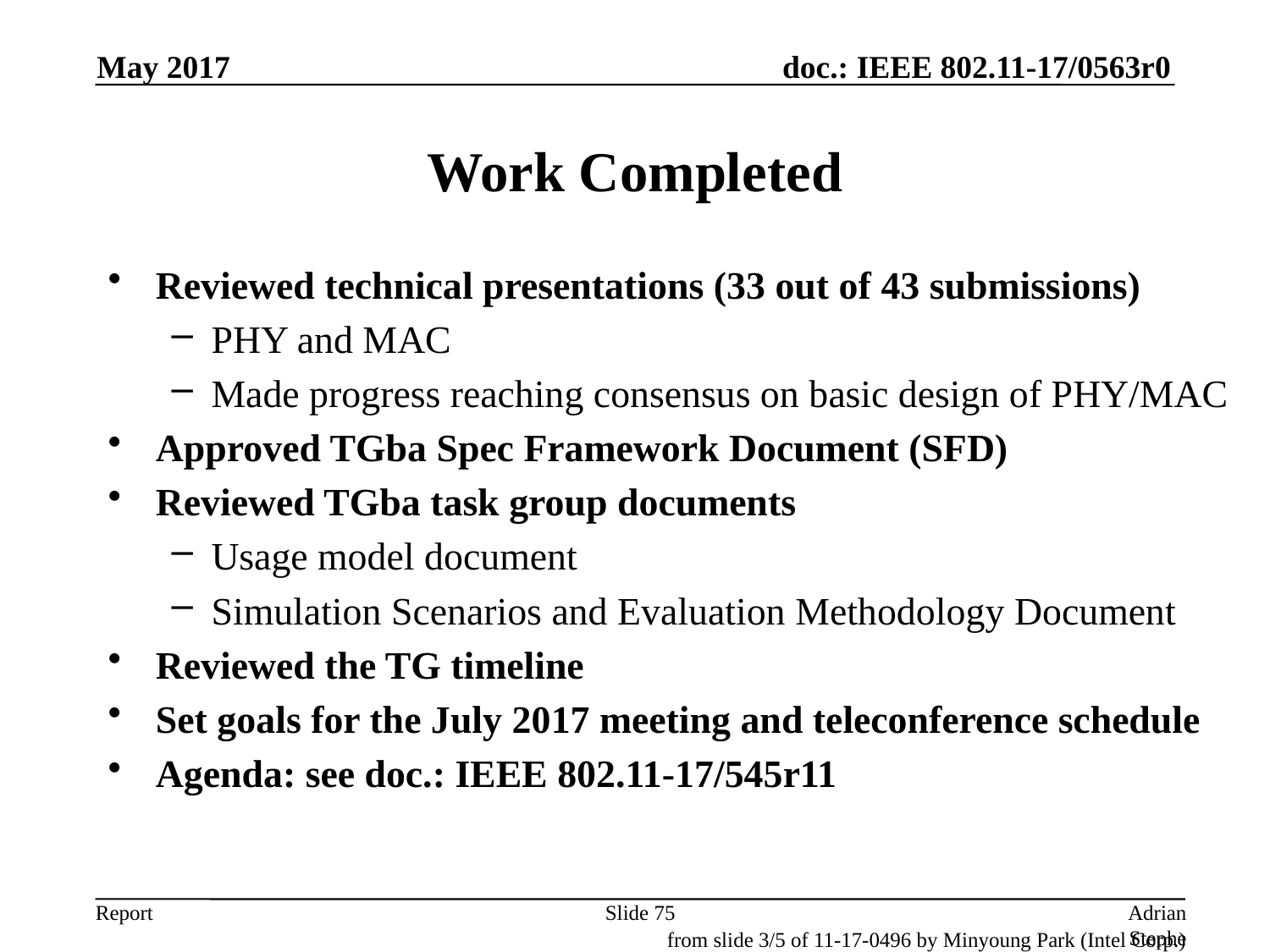

May 2017
# Work Completed
Reviewed technical presentations (33 out of 43 submissions)
PHY and MAC
Made progress reaching consensus on basic design of PHY/MAC
Approved TGba Spec Framework Document (SFD)
Reviewed TGba task group documents
Usage model document
Simulation Scenarios and Evaluation Methodology Document
Reviewed the TG timeline
Set goals for the July 2017 meeting and teleconference schedule
Agenda: see doc.: IEEE 802.11-17/545r11

Slide 75
Adrian Stephens, Intel Corporation
from slide 3/5 of 11-17-0496 by Minyoung Park (Intel Corp.)